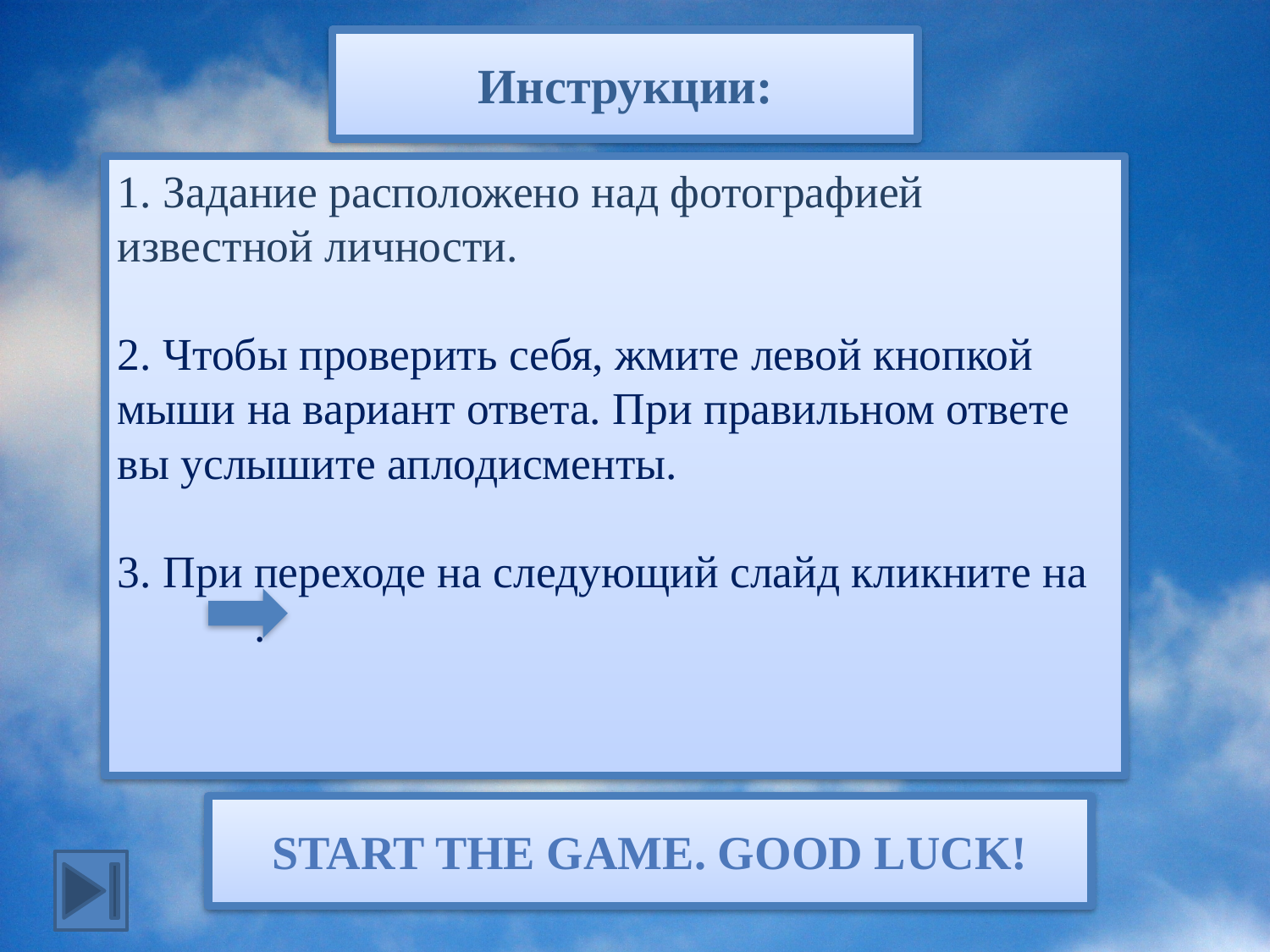

Инструкции:
1. Задание расположено над фотографией известной личности.

2. Чтобы проверить себя, жмите левой кнопкой мыши на вариант ответа. При правильном ответе
вы услышите аплодисменты.

3. При переходе на следующий слайд кликните на               .

Start the game. Good luck!